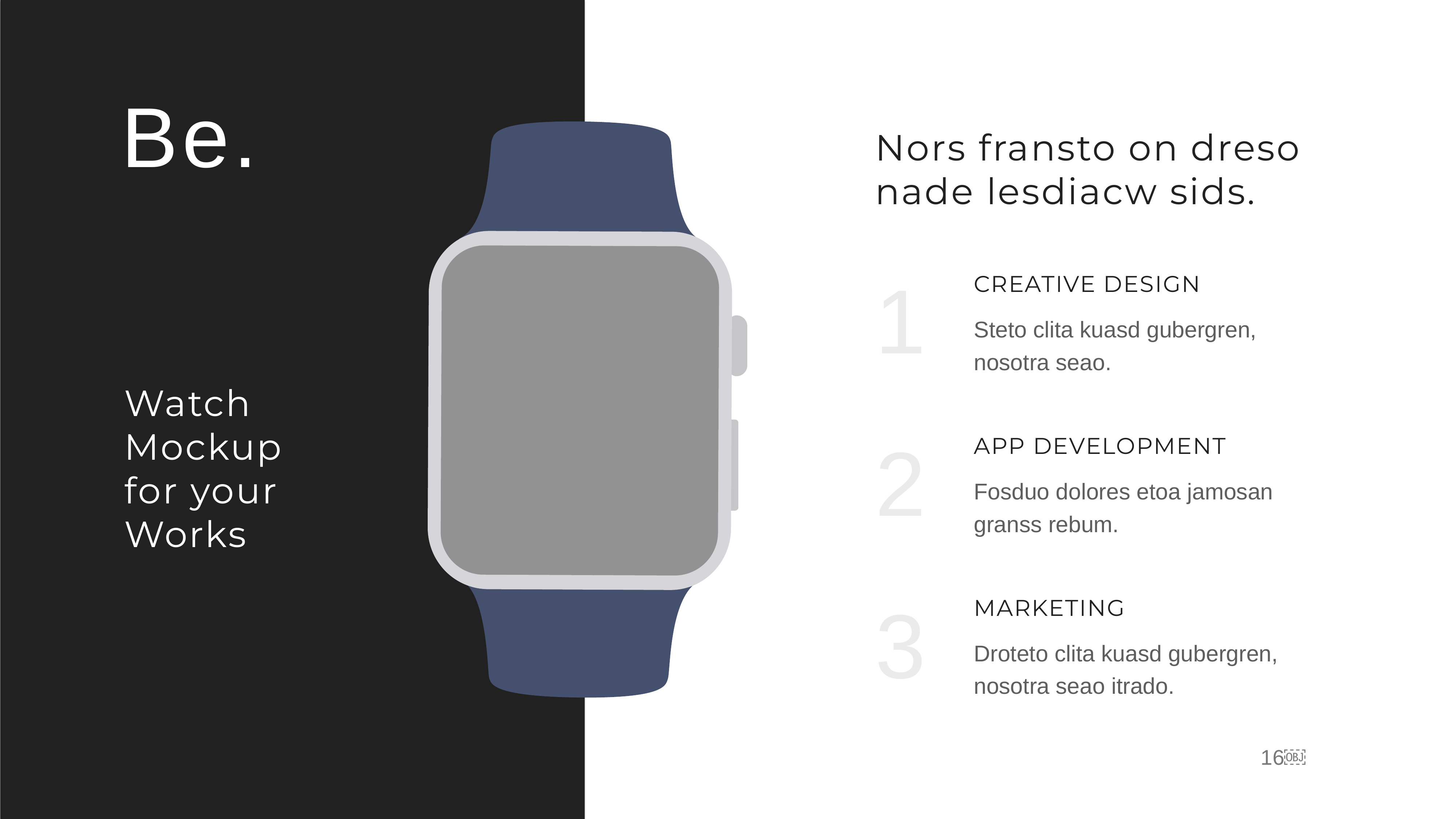

Be.

Nors fransto on dreso nade lesdiacw sids.
1
CREATIVE DESIGN

Steto clita kuasd gubergren, nosotra seao.
Watch Mockupfor your
Works
2
APP DEVELOPMENT
Fosduo dolores etoa jamosan  granss rebum.
3
MARKETING
Droteto clita kuasd gubergren, nosotra seao itrado.